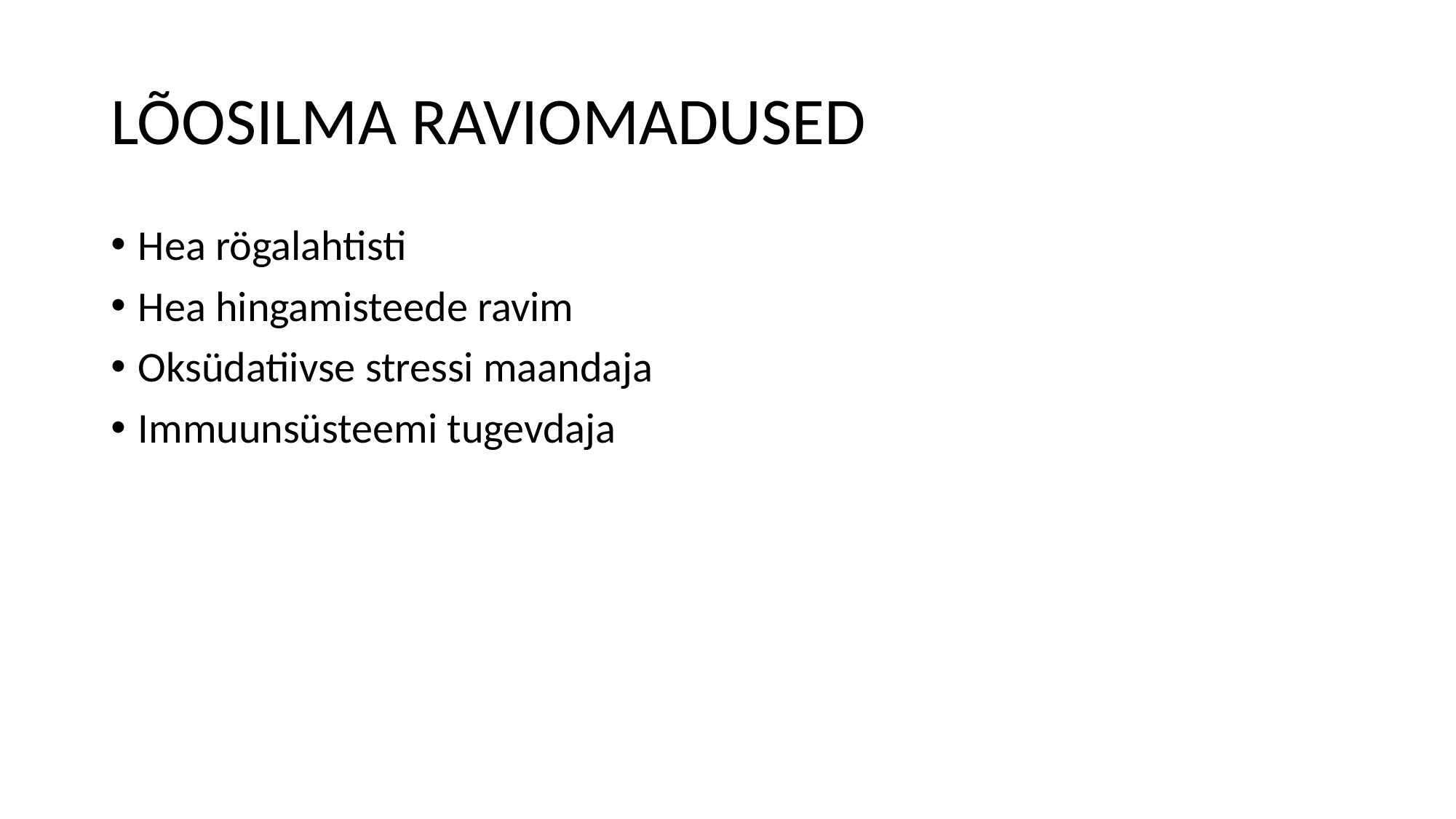

# LÕOSILMA RAVIOMADUSED
Hea rögalahtisti
Hea hingamisteede ravim
Oksüdatiivse stressi maandaja
Immuunsüsteemi tugevdaja